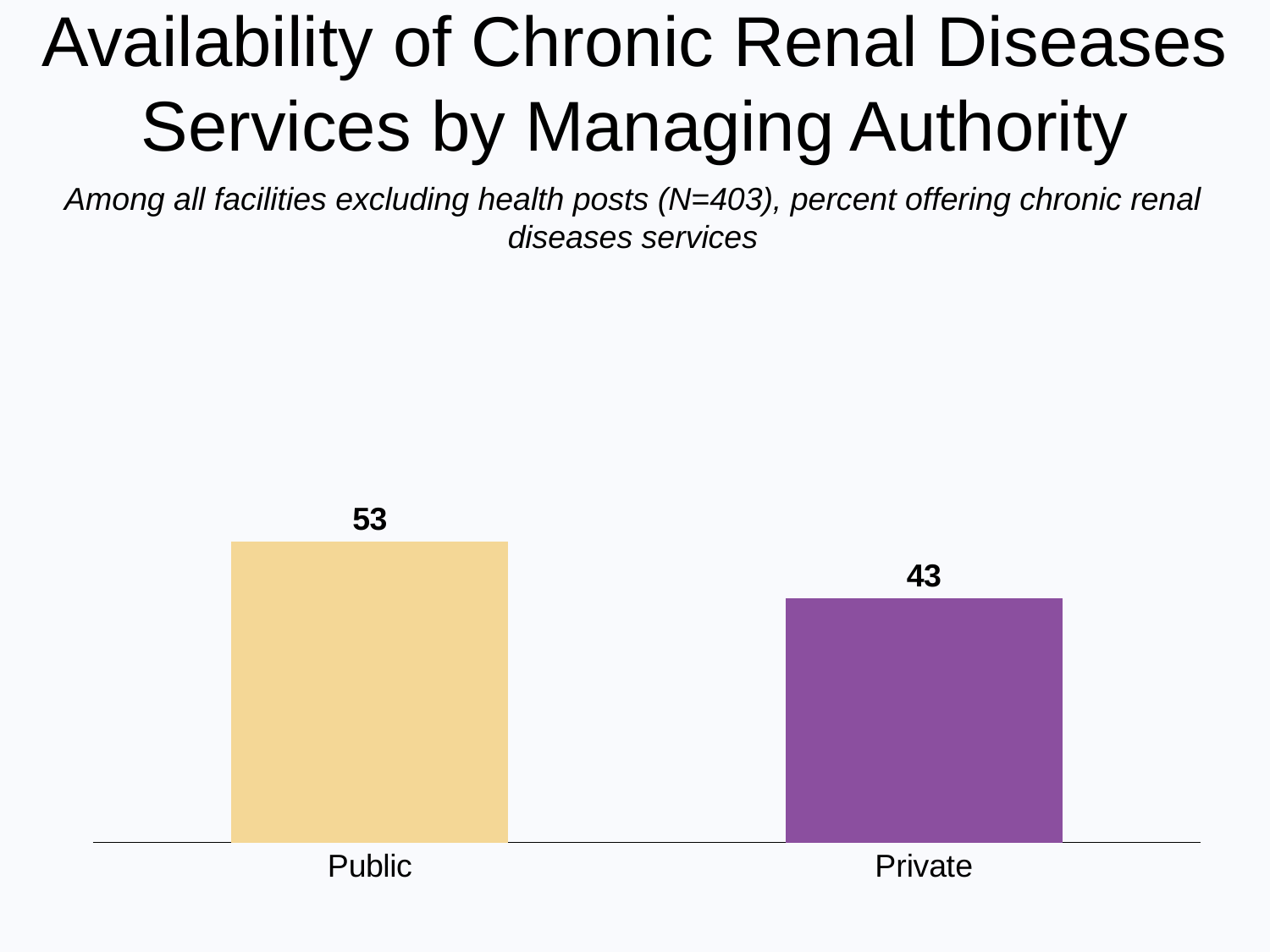

Availability of Chronic Renal Diseases Services by Managing Authority
Among all facilities excluding health posts (N=403), percent offering chronic renal diseases services

### Chart

| Category | CVD |
|---|---|
| Public | 53.0 |
| Private | 43.0 |